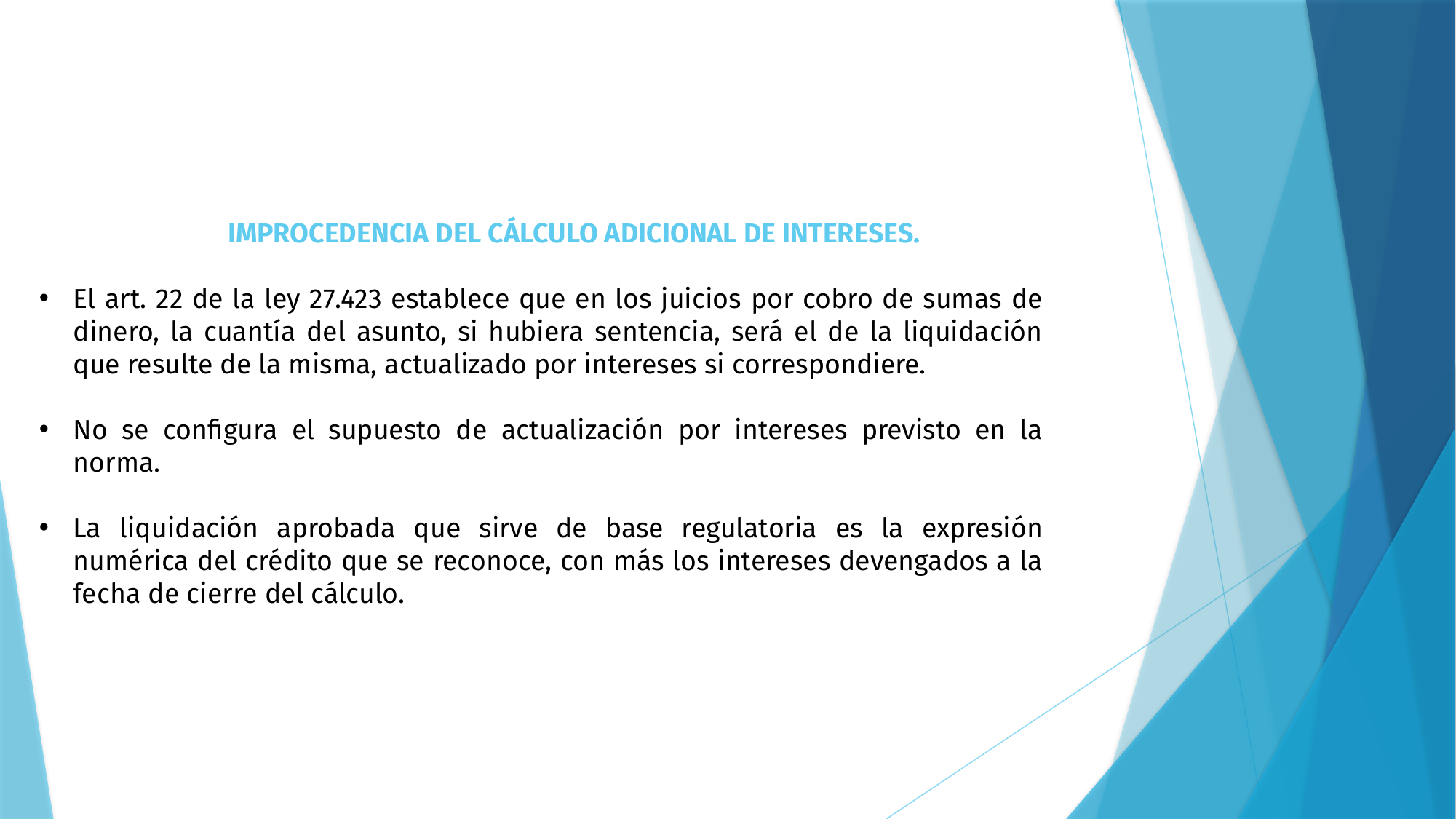

IMPROCEDENCIA DEL CÁLCULO ADICIONAL DE INTERESES.

El art. 22 de la ley 27.423 establece que en los juicios por cobro de sumas de dinero, la cuantía del asunto, si hubiera sentencia, será el de la liquidación que resulte de la misma, actualizado por intereses si correspondiere.

No se configura el supuesto de actualización por intereses previsto en la norma.

La liquidación aprobada que sirve de base regulatoria es la expresión numérica del crédito que se reconoce, con más los intereses devengados a la fecha de cierre del cálculo.